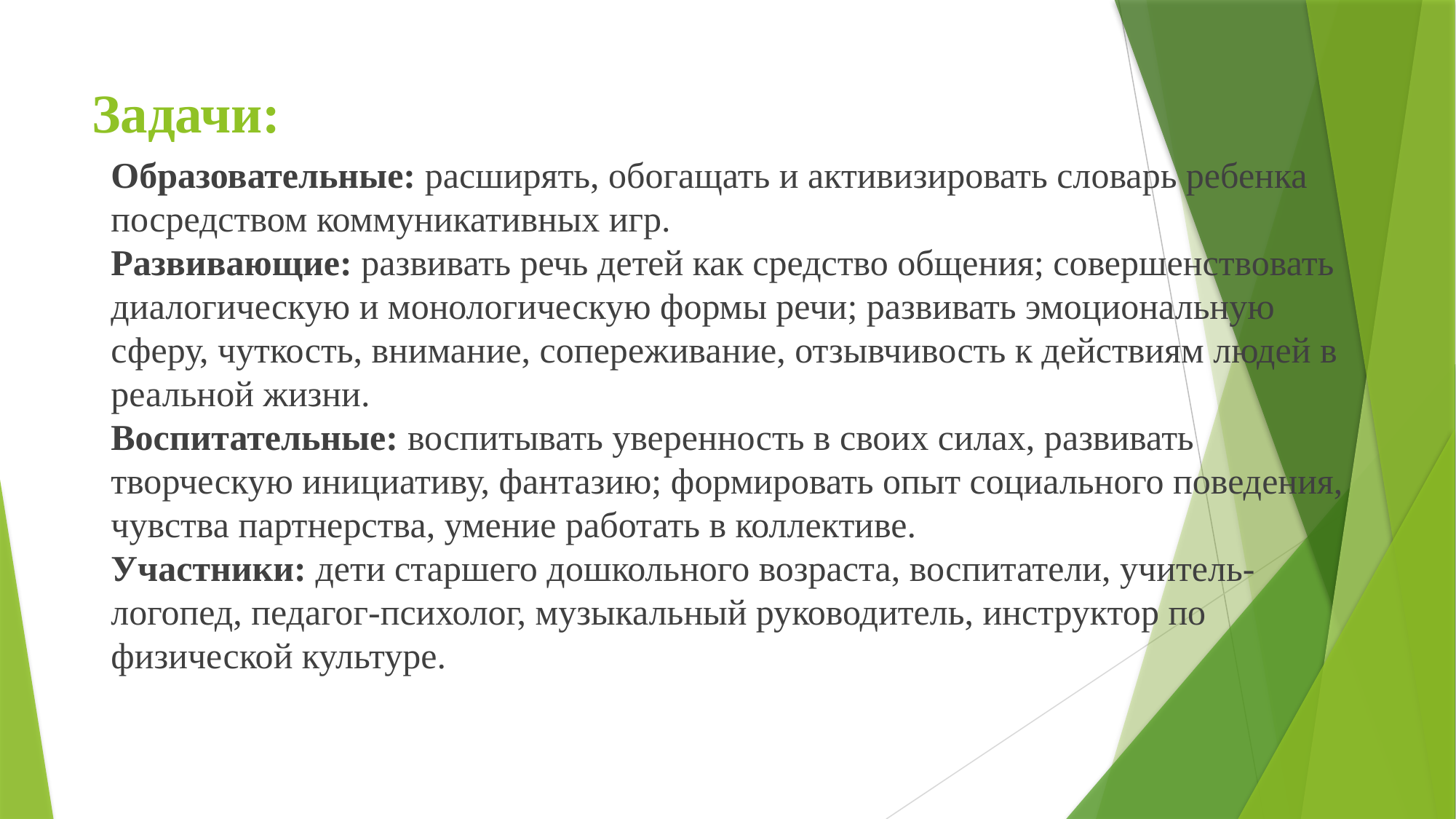

# Задачи:
Образовательные: расширять, обогащать и активизировать словарь ребенка посредством коммуникативных игр.
Развивающие: развивать речь детей как средство общения; совершенствовать диалогическую и монологическую формы речи; развивать эмоциональную сферу, чуткость, внимание, сопереживание, отзывчивость к действиям людей в
реальной жизни.
Воспитательные: воспитывать уверенность в своих силах, развивать творческую инициативу, фантазию; формировать опыт социального поведения, чувства партнерства, умение работать в коллективе.
Участники: дети старшего дошкольного возраста, воспитатели, учитель-логопед, педагог-психолог, музыкальный руководитель, инструктор по физической культуре.